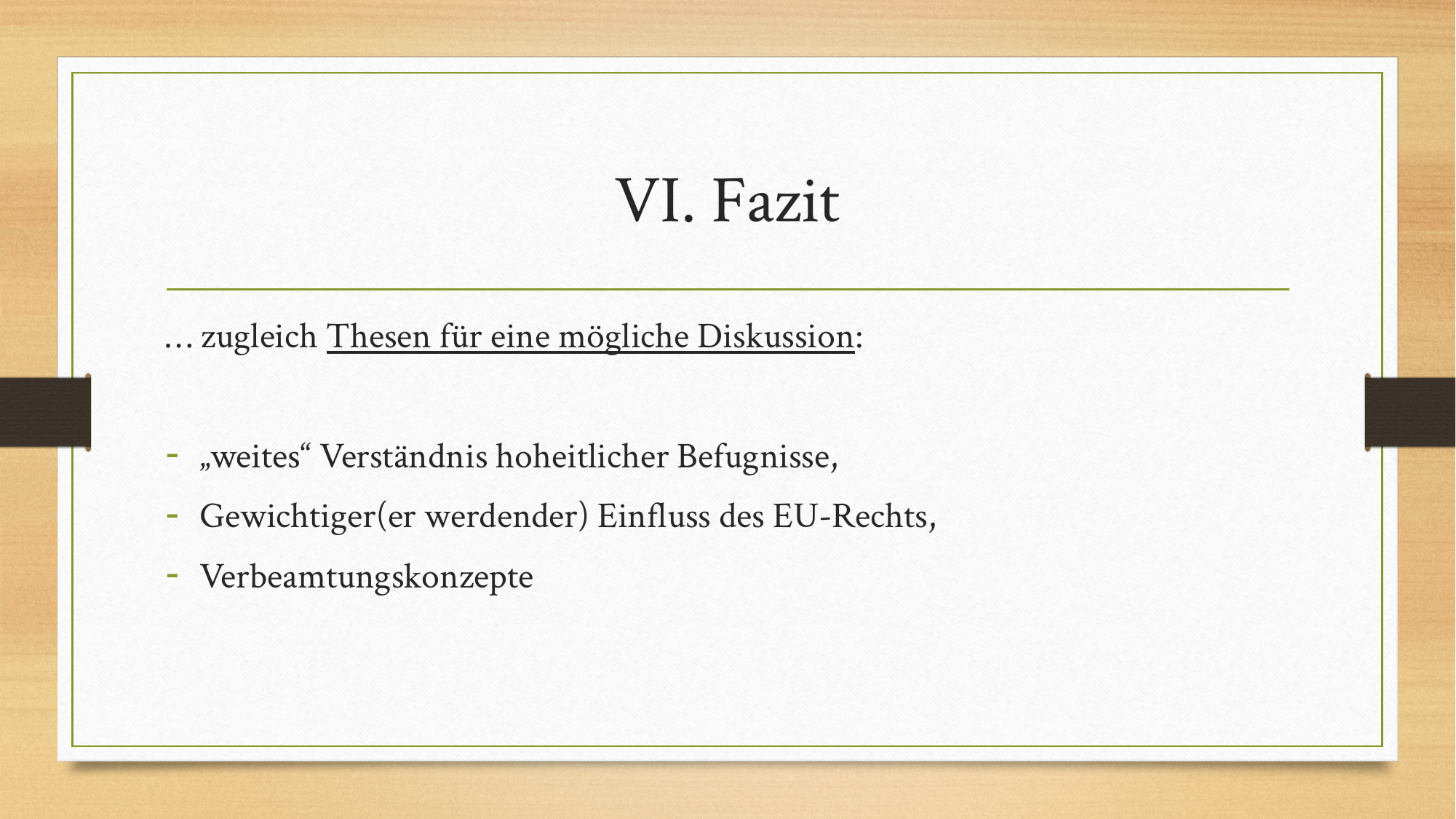

# VI. Fazit
… zugleich Thesen für eine mögliche Diskussion:

„weites“ Verständnis hoheitlicher Befugnisse,
Gewichtiger(er werdender) Einfluss des EU-Rechts,
Verbeamtungskonzepte